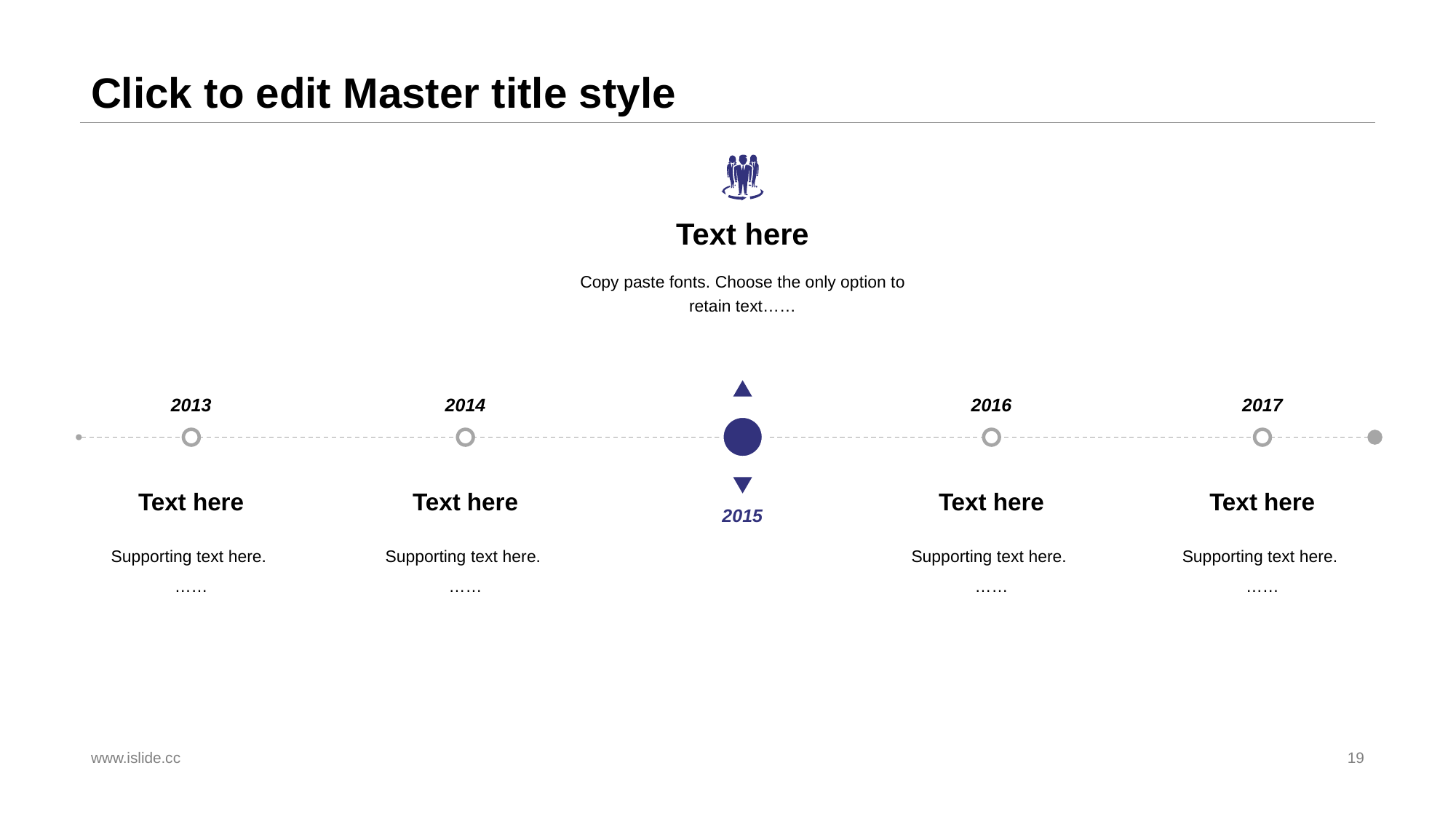

# Click to edit Master title style

Text here
Copy paste fonts. Choose the only option to retain text……

2013
2014
2016
2017

Text here
Supporting text here.
……
Text here
Supporting text here.
……
Text here
Supporting text here.
……
Text here
Supporting text here.
……

2015
www.islide.cc
19